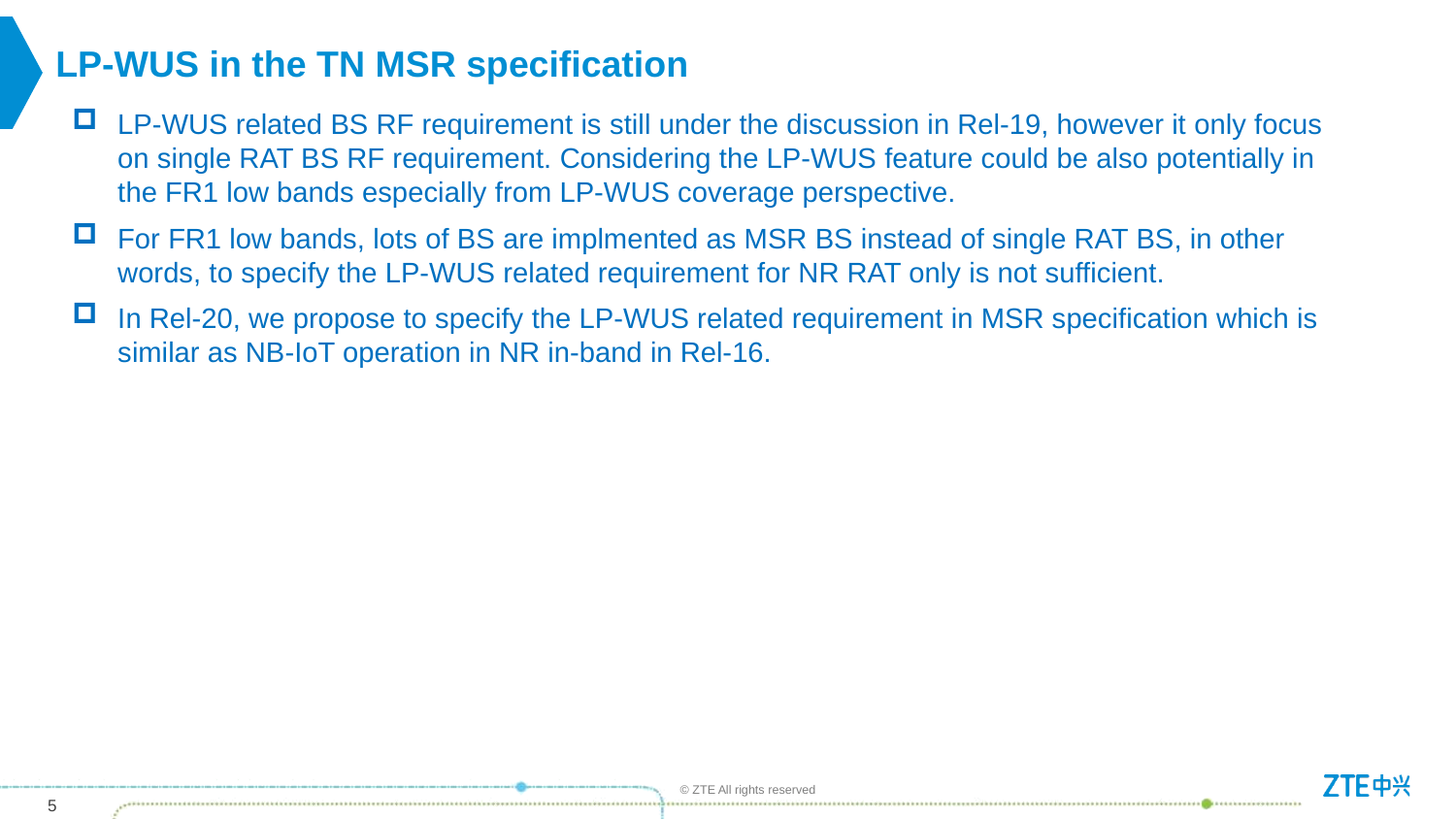

# LP-WUS in the TN MSR specification
LP-WUS related BS RF requirement is still under the discussion in Rel-19, however it only focus on single RAT BS RF requirement. Considering the LP-WUS feature could be also potentially in the FR1 low bands especially from LP-WUS coverage perspective.
For FR1 low bands, lots of BS are implmented as MSR BS instead of single RAT BS, in other words, to specify the LP-WUS related requirement for NR RAT only is not sufficient.
In Rel-20, we propose to specify the LP-WUS related requirement in MSR specification which is similar as NB-IoT operation in NR in-band in Rel-16.